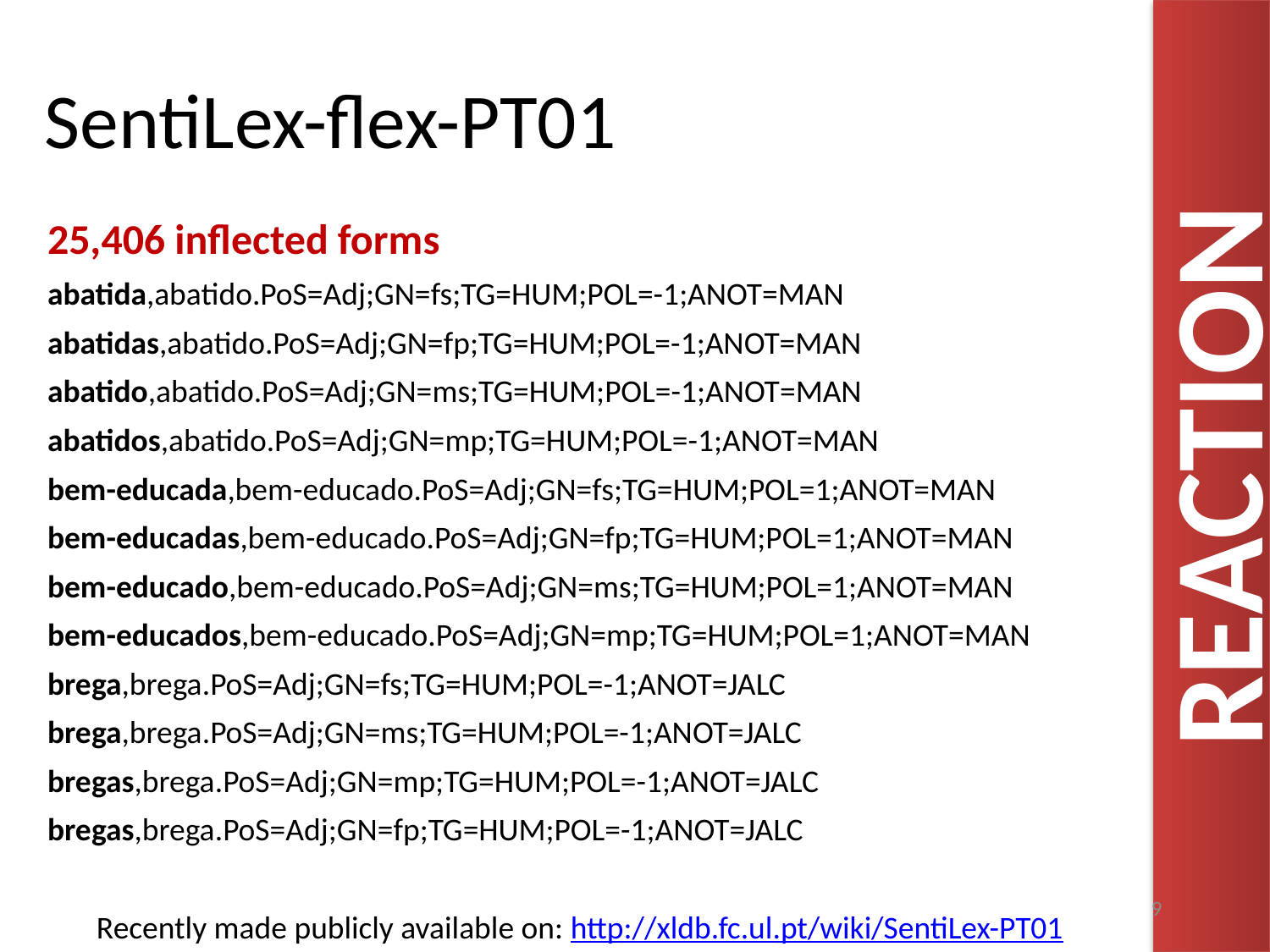

# SentiLex-flex-PT01
25,406 inflected forms
abatida,abatido.PoS=Adj;GN=fs;TG=HUM;POL=-1;ANOT=MAN
abatidas,abatido.PoS=Adj;GN=fp;TG=HUM;POL=-1;ANOT=MAN
abatido,abatido.PoS=Adj;GN=ms;TG=HUM;POL=-1;ANOT=MAN
abatidos,abatido.PoS=Adj;GN=mp;TG=HUM;POL=-1;ANOT=MAN
bem-educada,bem-educado.PoS=Adj;GN=fs;TG=HUM;POL=1;ANOT=MAN
bem-educadas,bem-educado.PoS=Adj;GN=fp;TG=HUM;POL=1;ANOT=MAN
bem-educado,bem-educado.PoS=Adj;GN=ms;TG=HUM;POL=1;ANOT=MAN
bem-educados,bem-educado.PoS=Adj;GN=mp;TG=HUM;POL=1;ANOT=MAN
brega,brega.PoS=Adj;GN=fs;TG=HUM;POL=-1;ANOT=JALC
brega,brega.PoS=Adj;GN=ms;TG=HUM;POL=-1;ANOT=JALC
bregas,brega.PoS=Adj;GN=mp;TG=HUM;POL=-1;ANOT=JALC
bregas,brega.PoS=Adj;GN=fp;TG=HUM;POL=-1;ANOT=JALC
9
Recently made publicly available on: http://xldb.fc.ul.pt/wiki/SentiLex-PT01